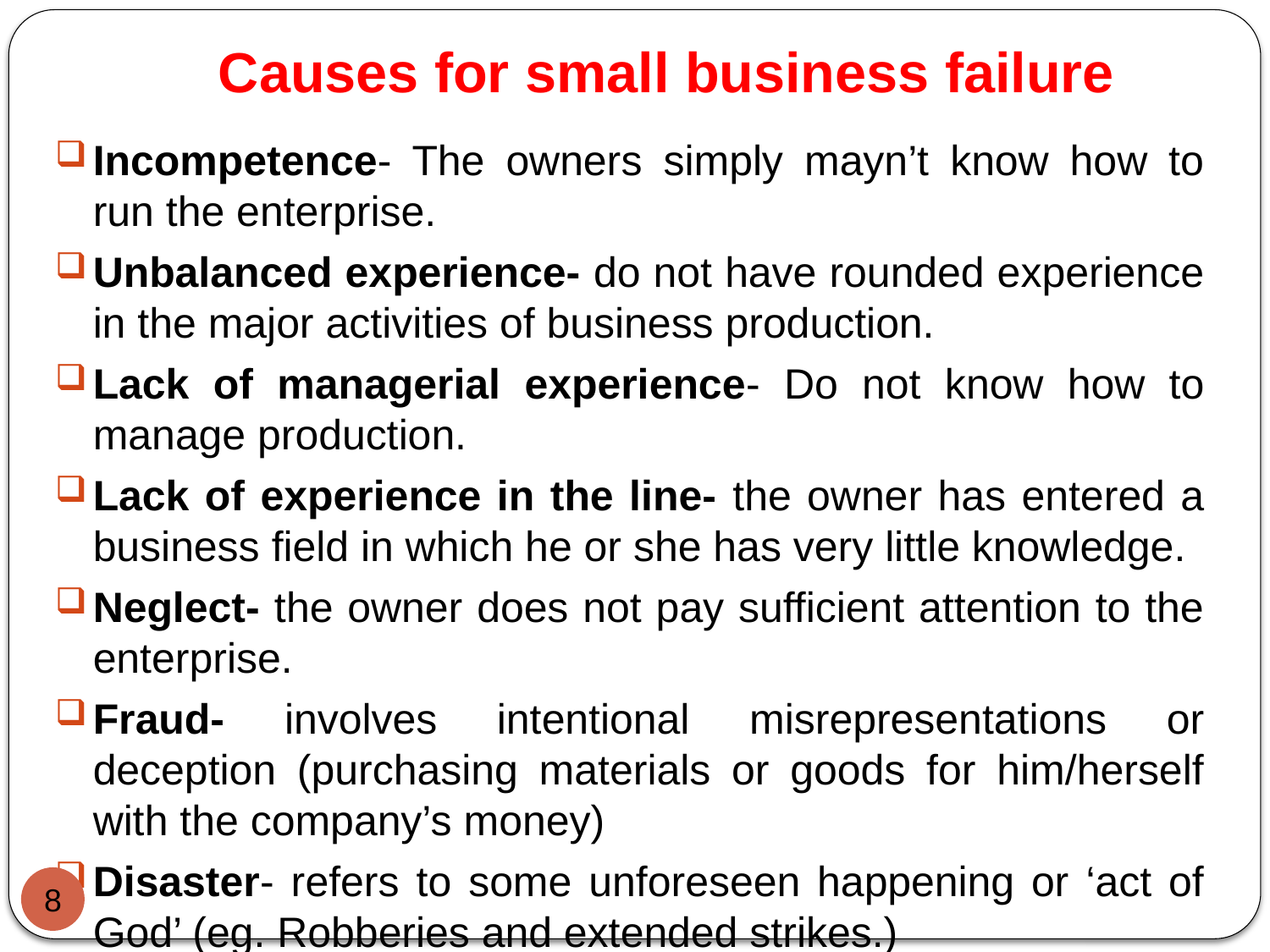

# Causes for small business failure
Incompetence- The owners simply mayn’t know how to run the enterprise.
Unbalanced experience- do not have rounded experience in the major activities of business production.
Lack of managerial experience- Do not know how to manage production.
Lack of experience in the line- the owner has entered a business field in which he or she has very little knowledge.
Neglect- the owner does not pay sufficient attention to the enterprise.
Fraud- involves intentional misrepresentations or deception (purchasing materials or goods for him/herself with the company’s money)
Disaster- refers to some unforeseen happening or ‘act of God’ (eg. Robberies and extended strikes.)

8